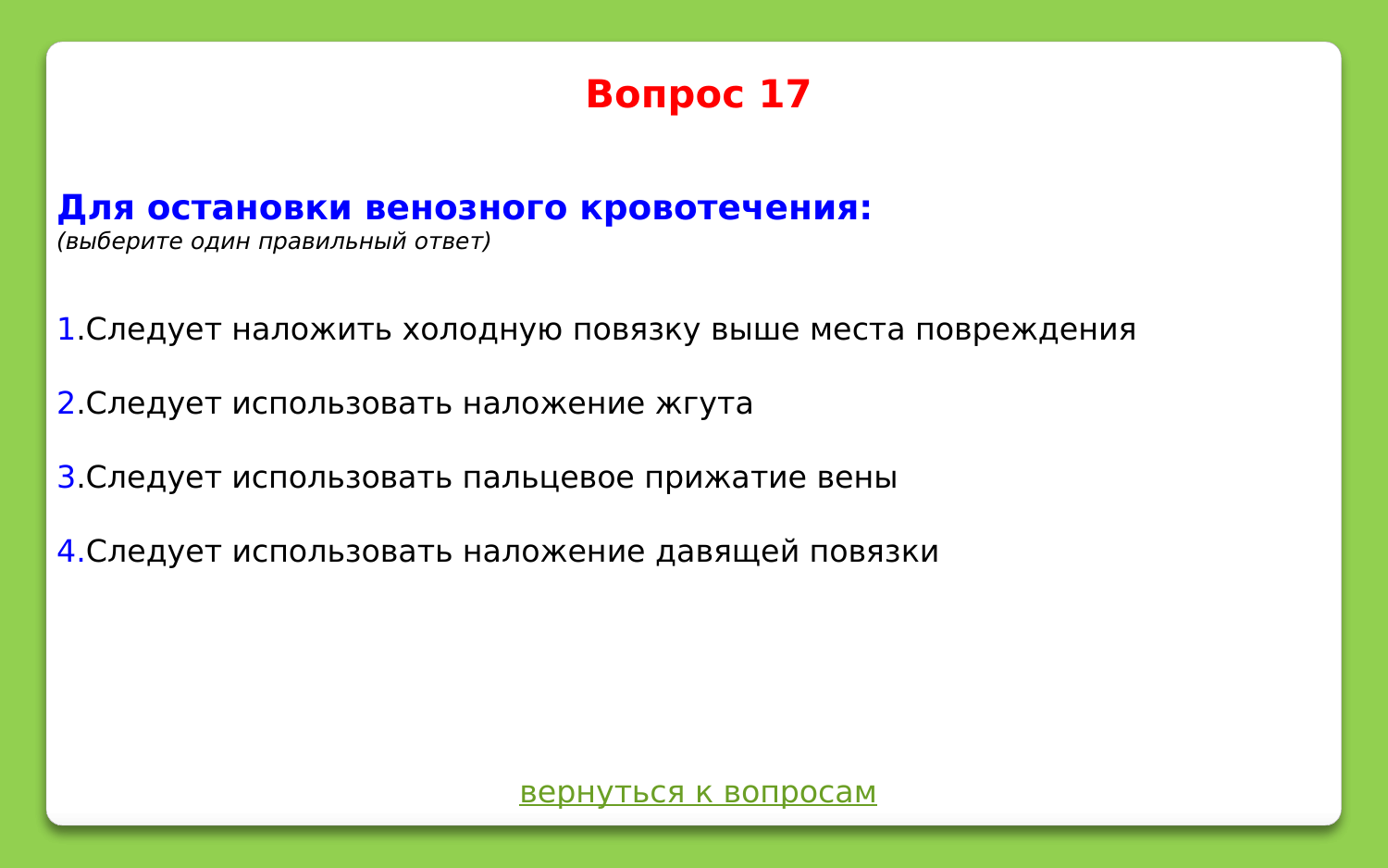

Вопрос 17

Для остановки венозного кровотечения:
(выберите один правильный ответ)

1.Следует наложить холодную повязку выше места повреждения

2.Следует использовать наложение жгута

3.Следует использовать пальцевое прижатие вены

4.Следует использовать наложение давящей повязки

вернуться к вопросам